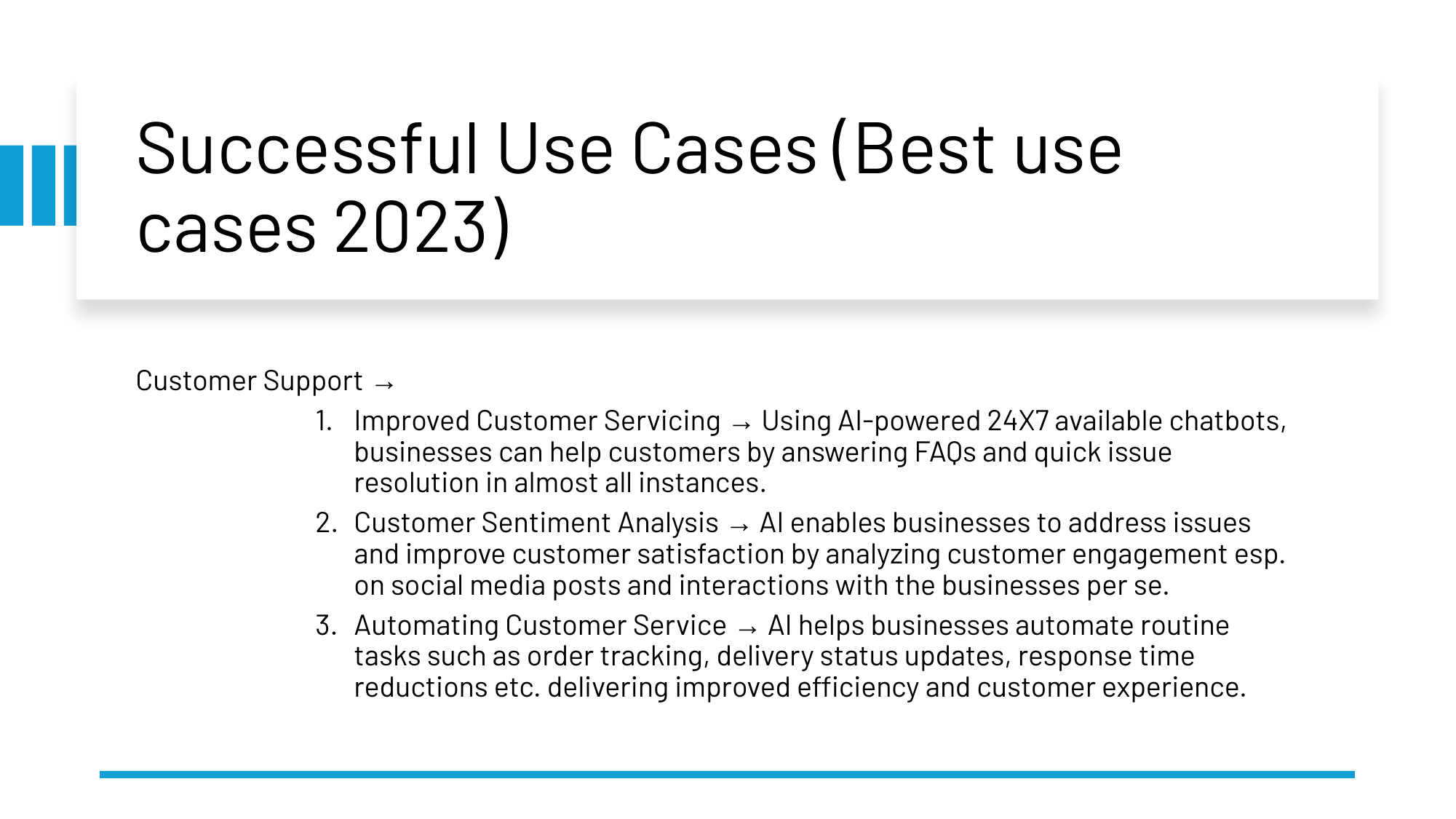

# Successful Use Cases (Best use cases 2023)

Customer Support →
Improved Customer Servicing → Using AI-powered 24X7 available chatbots, businesses can help customers by answering FAQs and quick issue resolution in almost all instances.
Customer Sentiment Analysis → AI enables businesses to address issues and improve customer satisfaction by analyzing customer engagement esp. on social media posts and interactions with the businesses per se.
Automating Customer Service → AI helps businesses automate routine tasks such as order tracking, delivery status updates, response time reductions etc. delivering improved efficiency and customer experience.